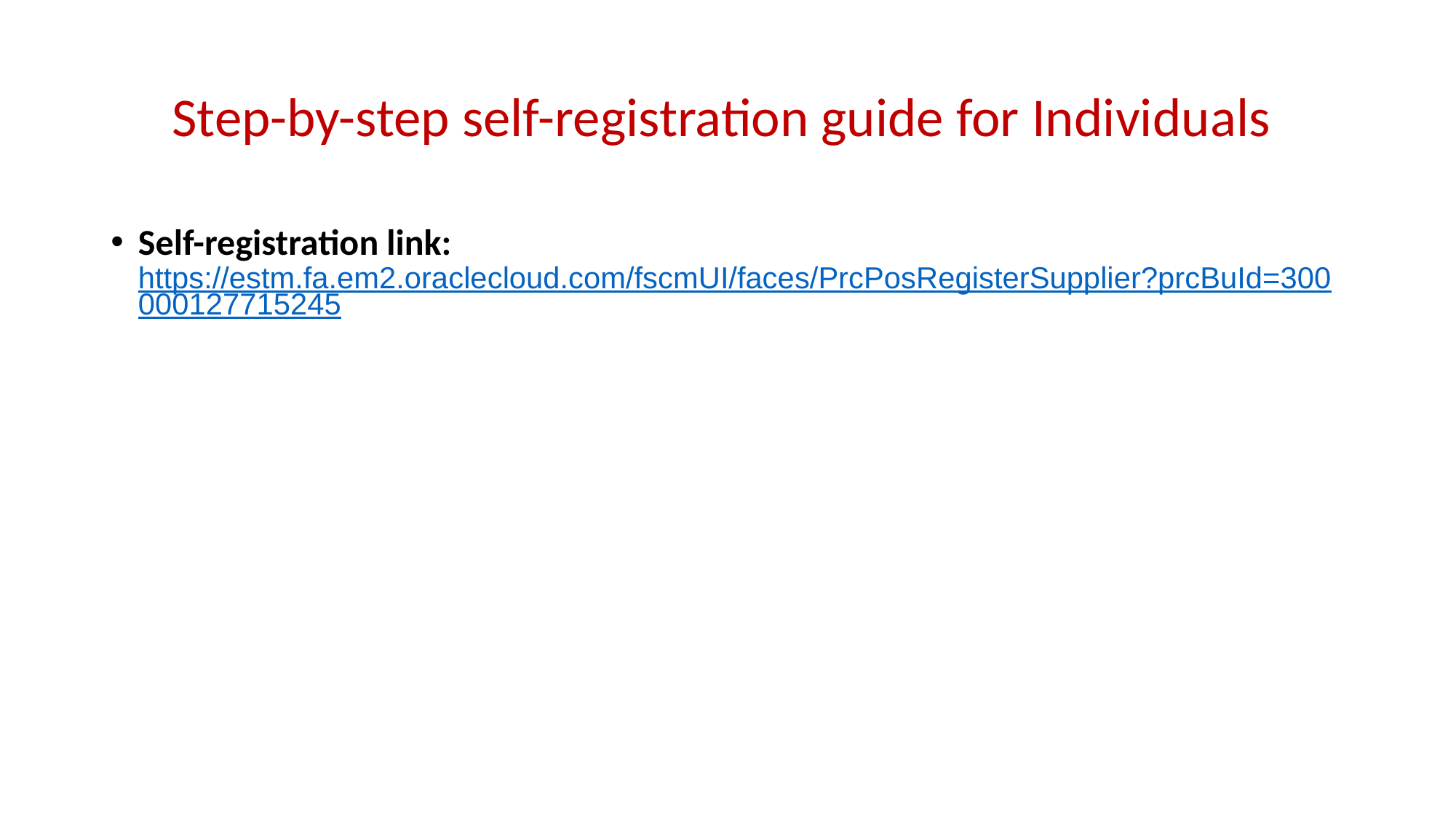

# Step-by-step self-registration guide for Individuals
Self-registration link: https://estm.fa.em2.oraclecloud.com/fscmUI/faces/PrcPosRegisterSupplier?prcBuId=300000127715245